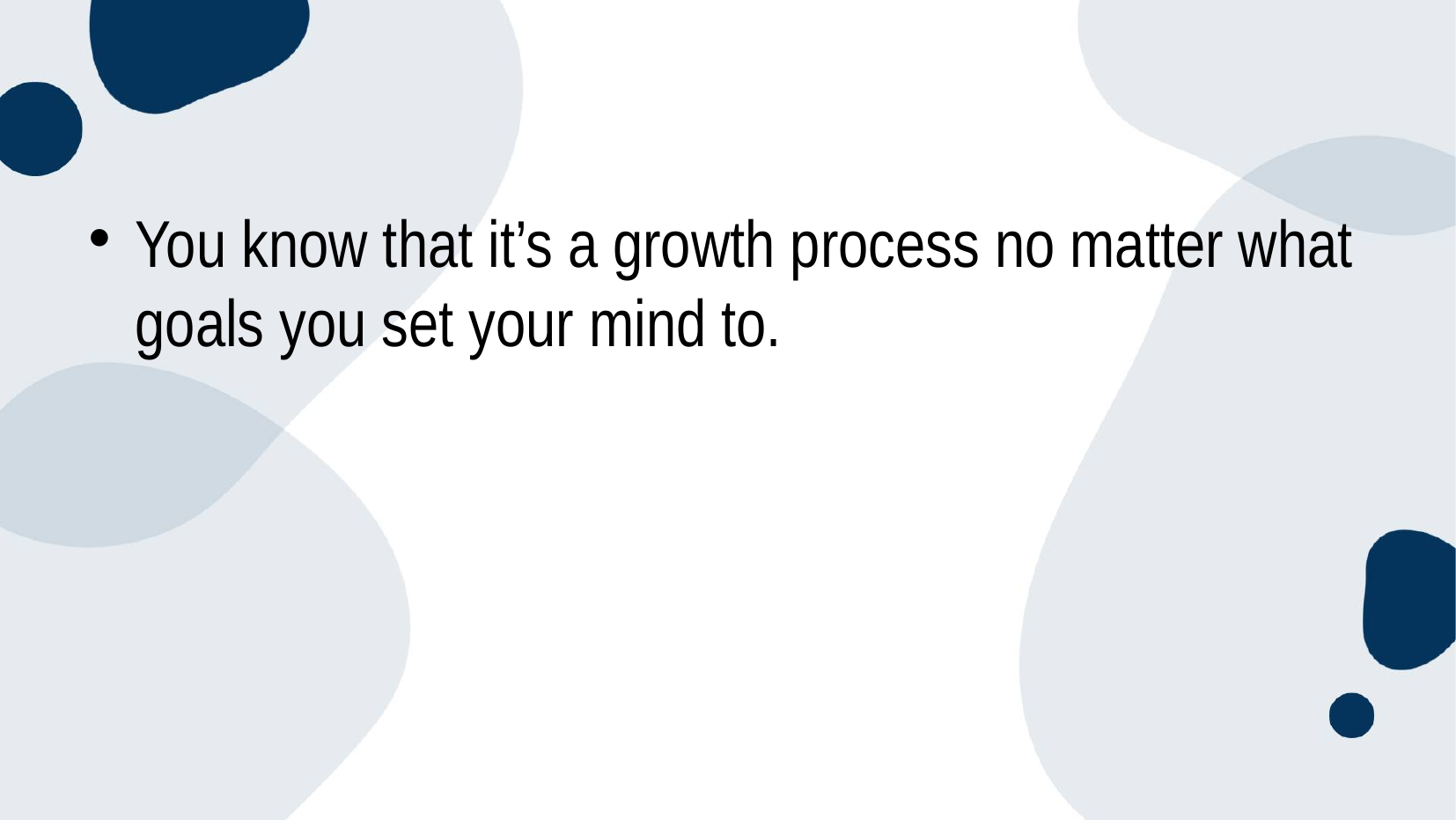

#
You know that it’s a growth process no matter what goals you set your mind to.